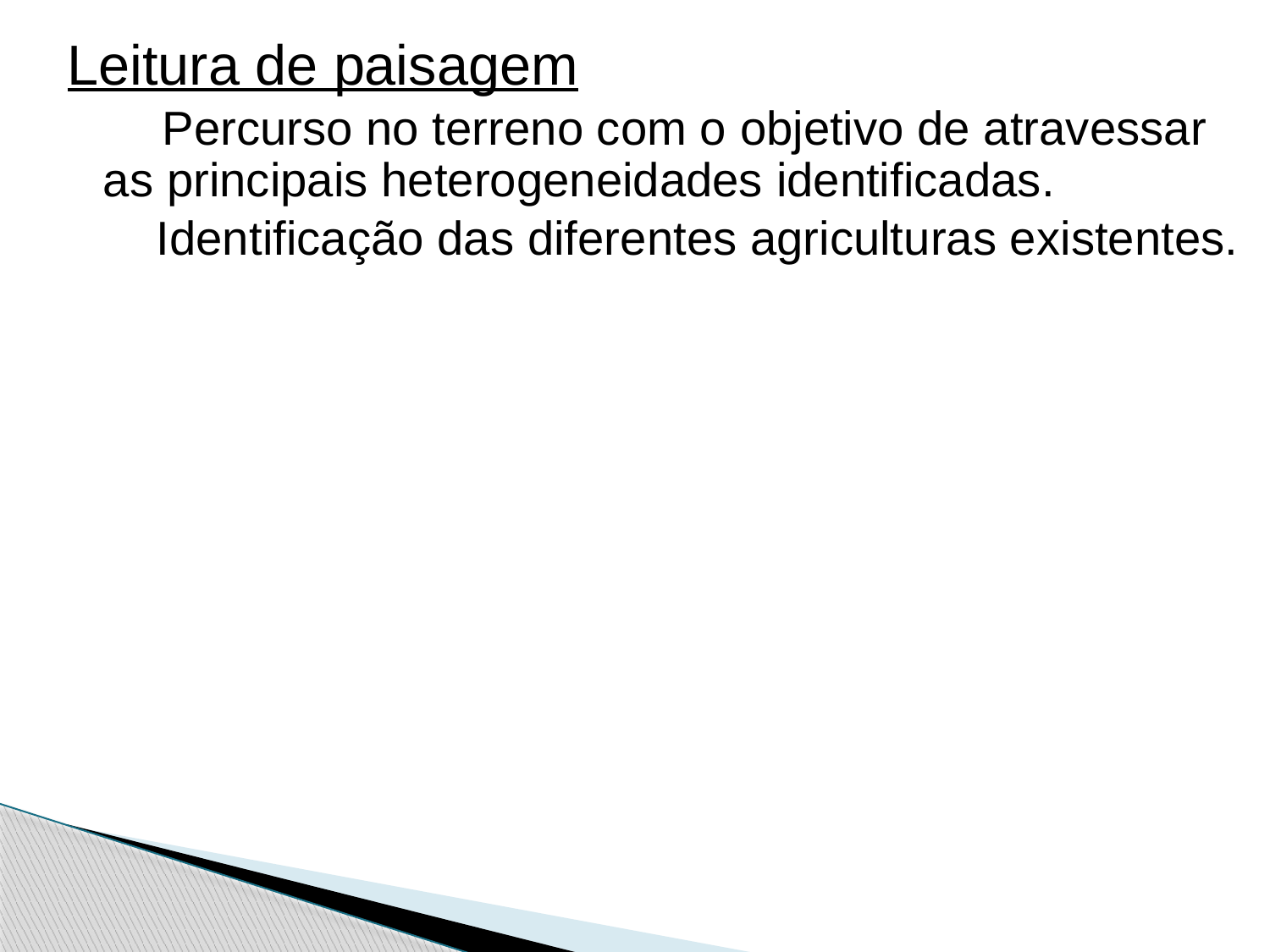

Leitura de paisagem
	     Percurso no terreno com o objetivo de atravessar as principais heterogeneidades identificadas.
	    Identificação das diferentes agriculturas existentes.